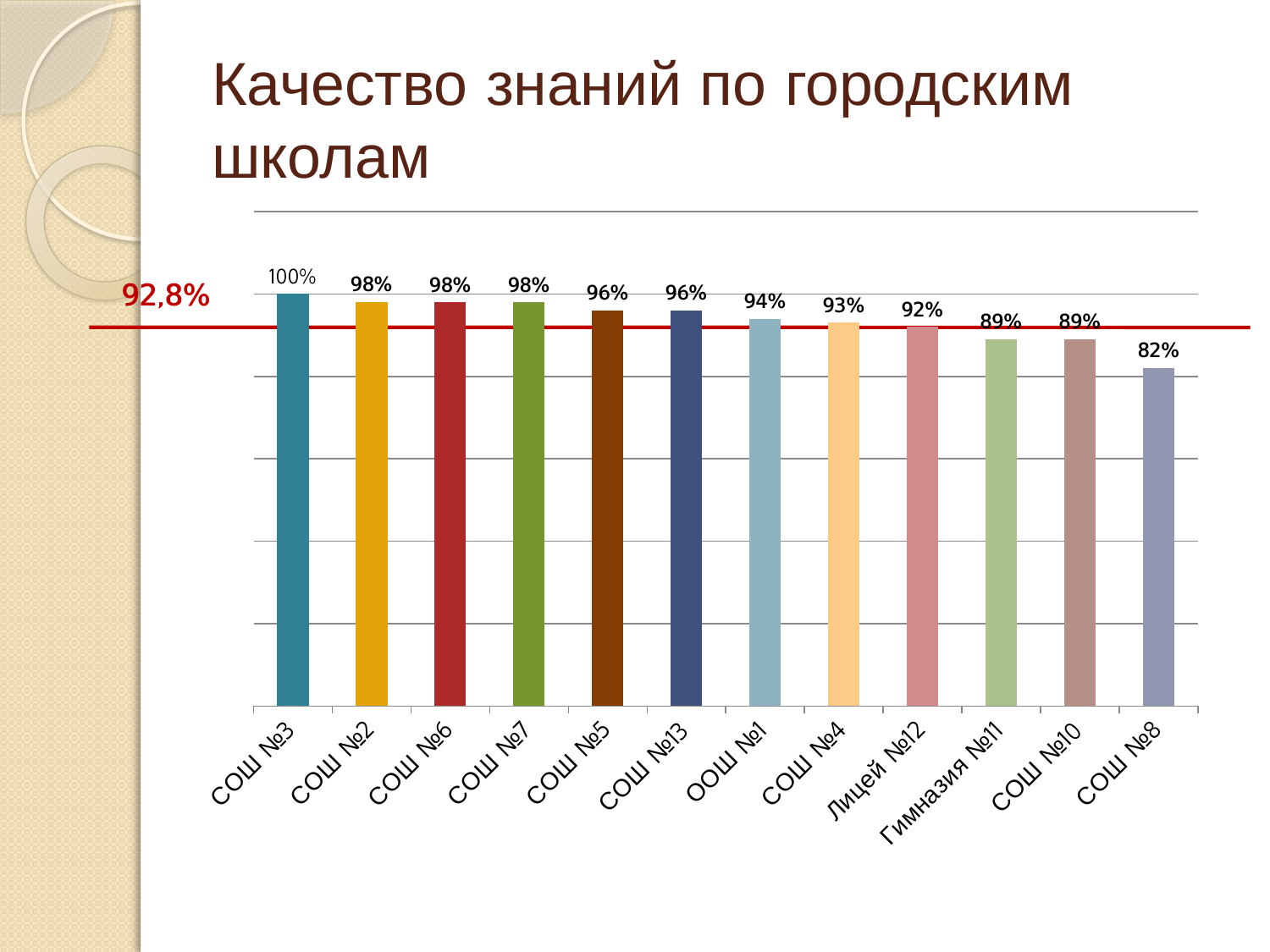

# Качество знаний по городским школам

### Chart

| Category |  |
|---|---|
| СОШ №3 | 1.0 |
| СОШ №2 | 0.981 |
| СОШ №6 | 0.98 |
| СОШ №7 | 0.98 |
| СОШ №5 | 0.9600000000000006 |
| СОШ №13 | 0.9600000000000006 |
| ООШ №1 | 0.9400000000000006 |
| СОШ №4 | 0.93 |
| Лицей №12 | 0.92 |
| Гимназия №11 | 0.8900000000000007 |
| СОШ №10 | 0.8900000000000007 |
| СОШ №8 | 0.8200000000000006 |
92,8%